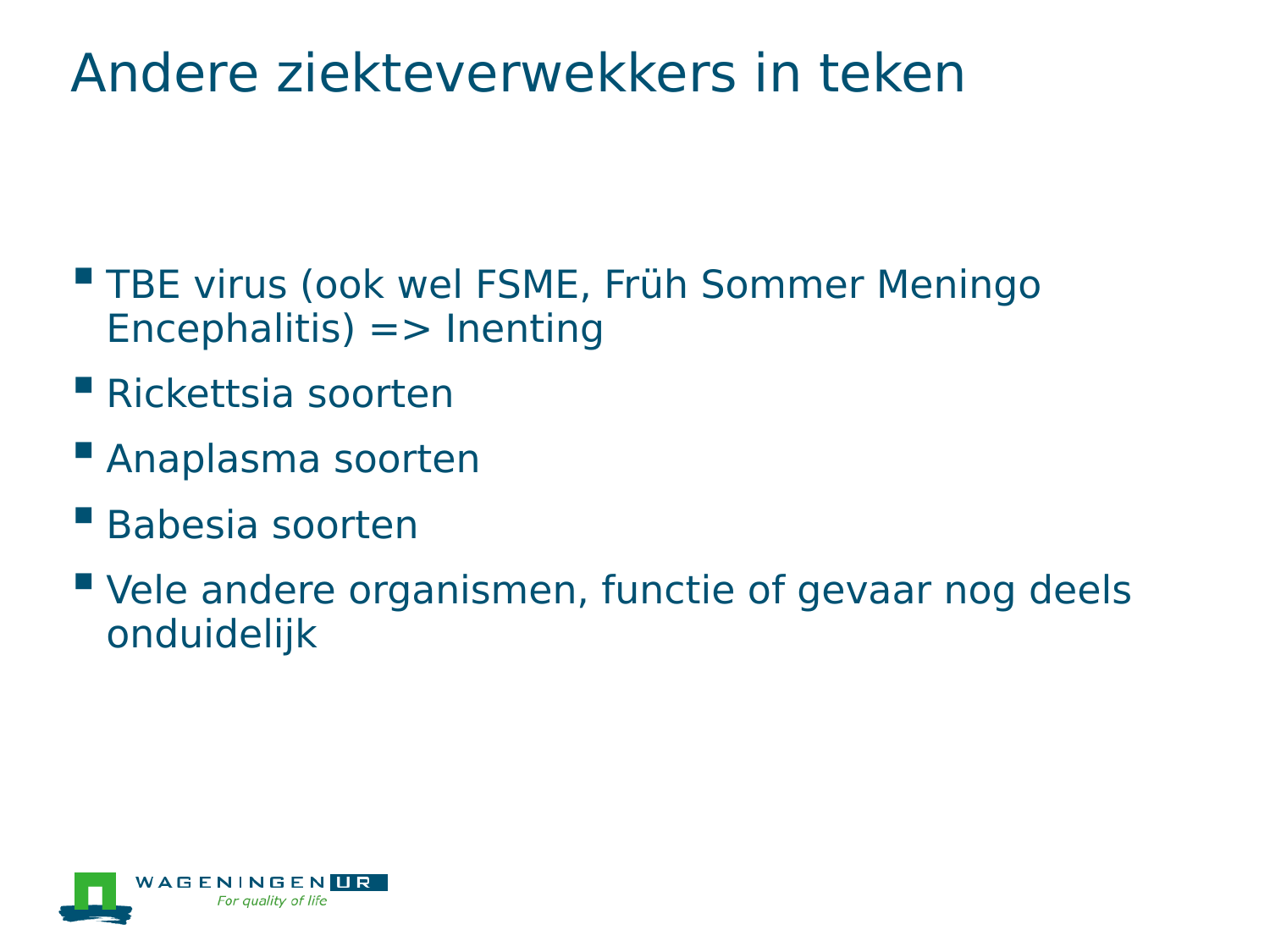

# Andere ziekteverwekkers in teken
TBE virus (ook wel FSME, Früh Sommer Meningo Encephalitis) => Inenting
Rickettsia soorten
Anaplasma soorten
Babesia soorten
Vele andere organismen, functie of gevaar nog deels onduidelijk